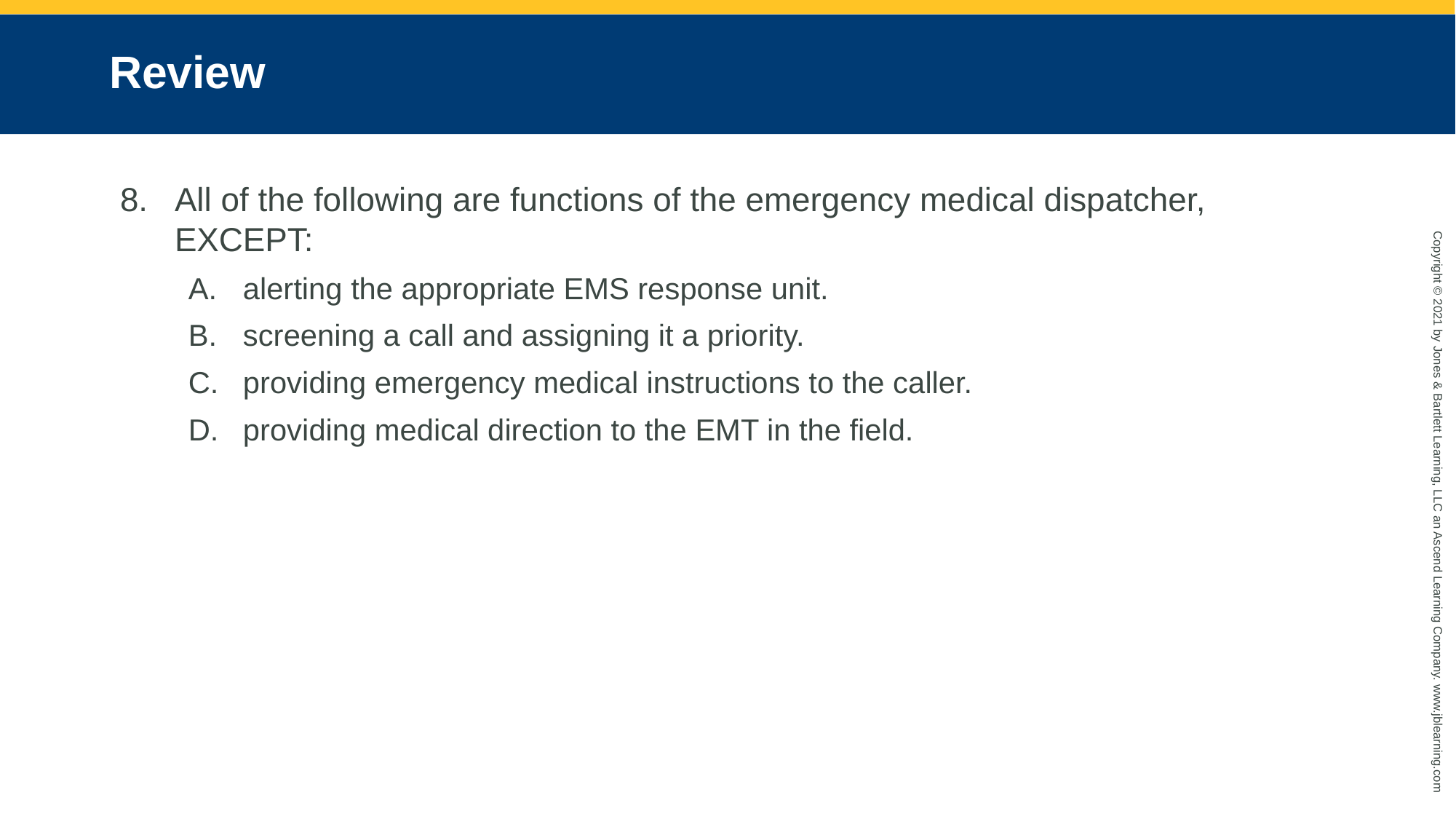

# Review
All of the following are functions of the emergency medical dispatcher, EXCEPT:
alerting the appropriate EMS response unit.
screening a call and assigning it a priority.
providing emergency medical instructions to the caller.
providing medical direction to the EMT in the field.